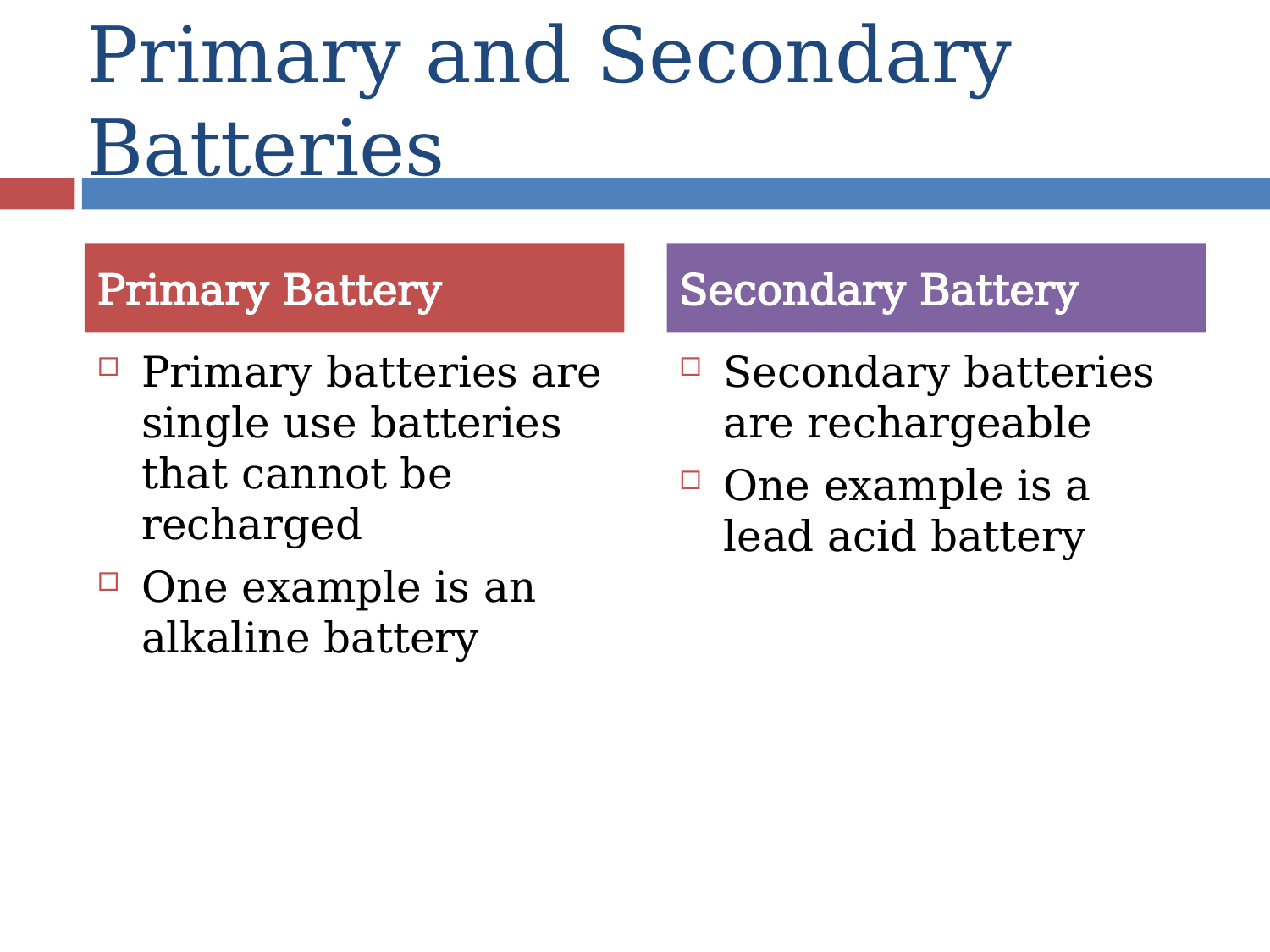

# Primary and Secondary Batteries
Primary Battery
Secondary Battery
Primary batteries are single use batteries that cannot be recharged
One example is an alkaline battery

Secondary batteries are rechargeable
One example is a lead acid battery